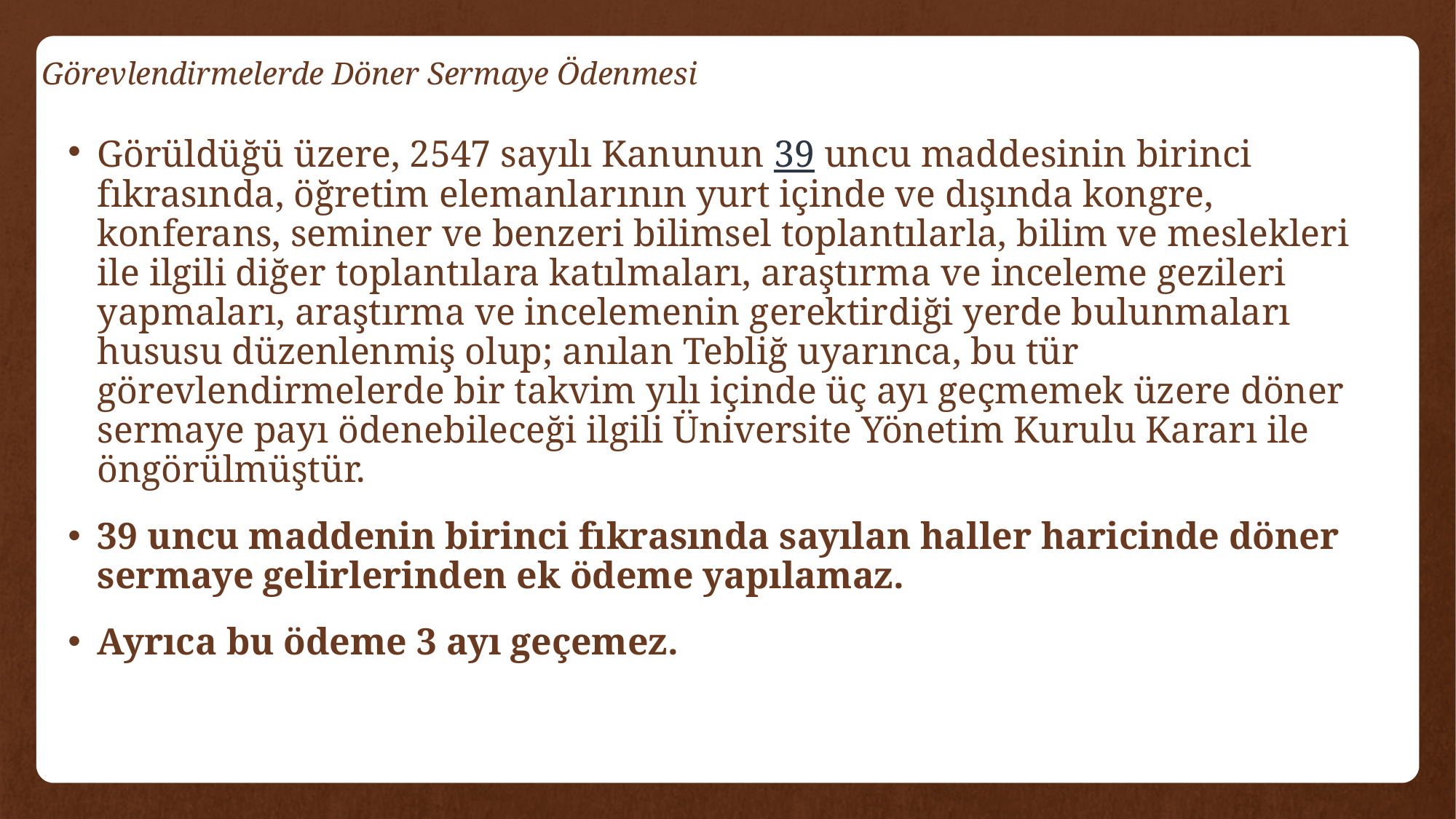

# Görevlendirmelerde Döner Sermaye Ödenmesi
Görüldüğü üzere, 2547 sayılı Kanunun 39 uncu maddesinin birinci fıkrasında, öğretim elemanlarının yurt içinde ve dışında kongre, konferans, seminer ve benzeri bilimsel toplantılarla, bilim ve meslekleri ile ilgili diğer toplantılara katılmaları, araştırma ve inceleme gezileri yapmaları, araştırma ve incelemenin gerektirdiği yerde bulunmaları hususu düzenlenmiş olup; anılan Tebliğ uyarınca, bu tür görevlendirmelerde bir takvim yılı içinde üç ayı geçmemek üzere döner sermaye payı ödenebileceği ilgili Üniversite Yönetim Kurulu Kararı ile öngörülmüştür.
39 uncu maddenin birinci fıkrasında sayılan haller haricinde döner sermaye gelirlerinden ek ödeme yapılamaz.
Ayrıca bu ödeme 3 ayı geçemez.